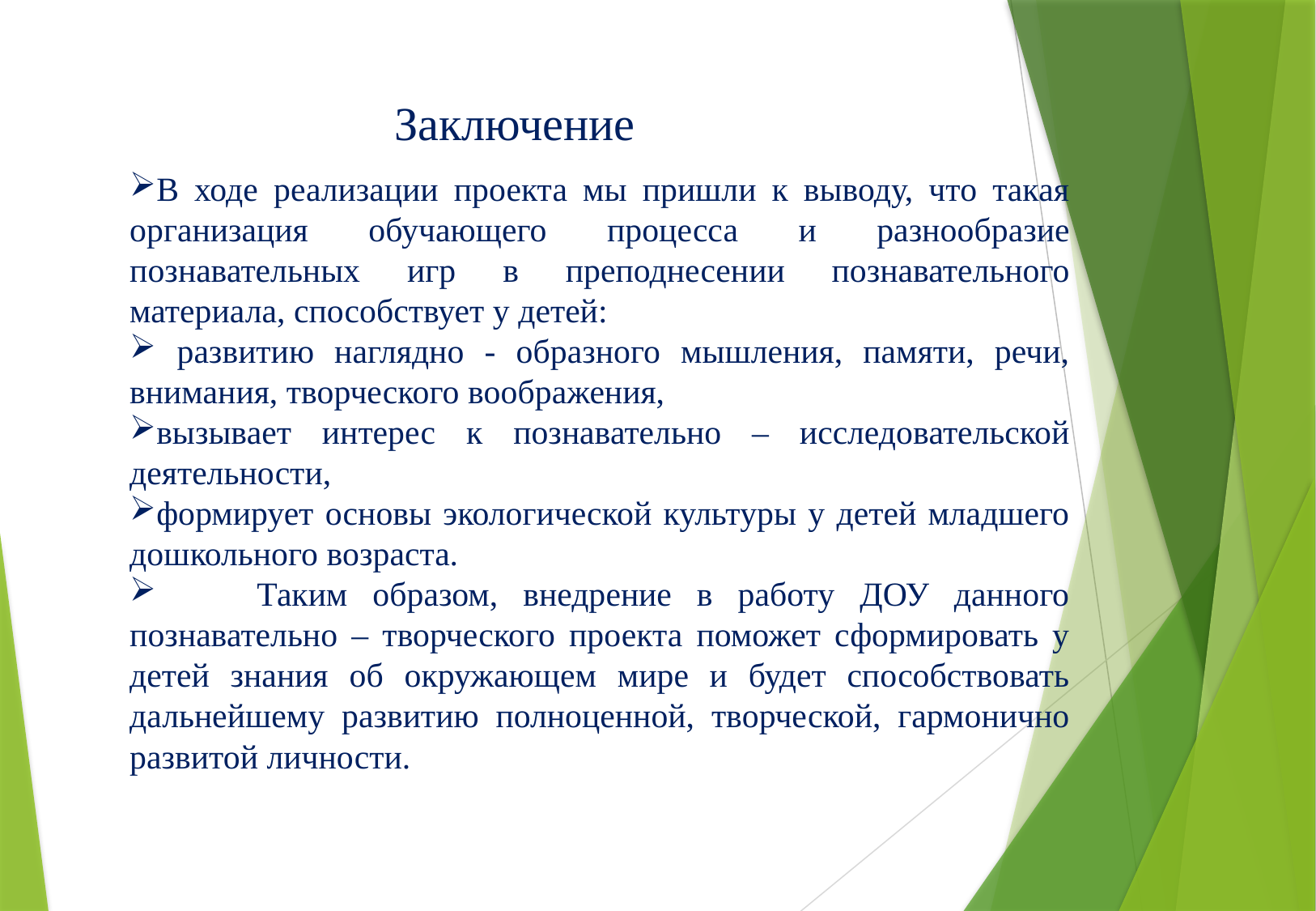

Заключение
В ходе реализации проекта мы пришли к выводу, что такая организация обучающего процесса и разнообразие познавательных игр в преподнесении познавательного материала, способствует у детей:
 развитию наглядно - образного мышления, памяти, речи, внимания, творческого воображения,
вызывает интерес к познавательно – исследовательской деятельности,
формирует основы экологической культуры у детей младшего дошкольного возраста.
    Таким образом, внедрение в работу ДОУ данного познавательно – творческого проекта поможет сформировать у детей знания об окружающем мире и будет способствовать дальнейшему развитию полноценной, творческой, гармонично развитой личности.